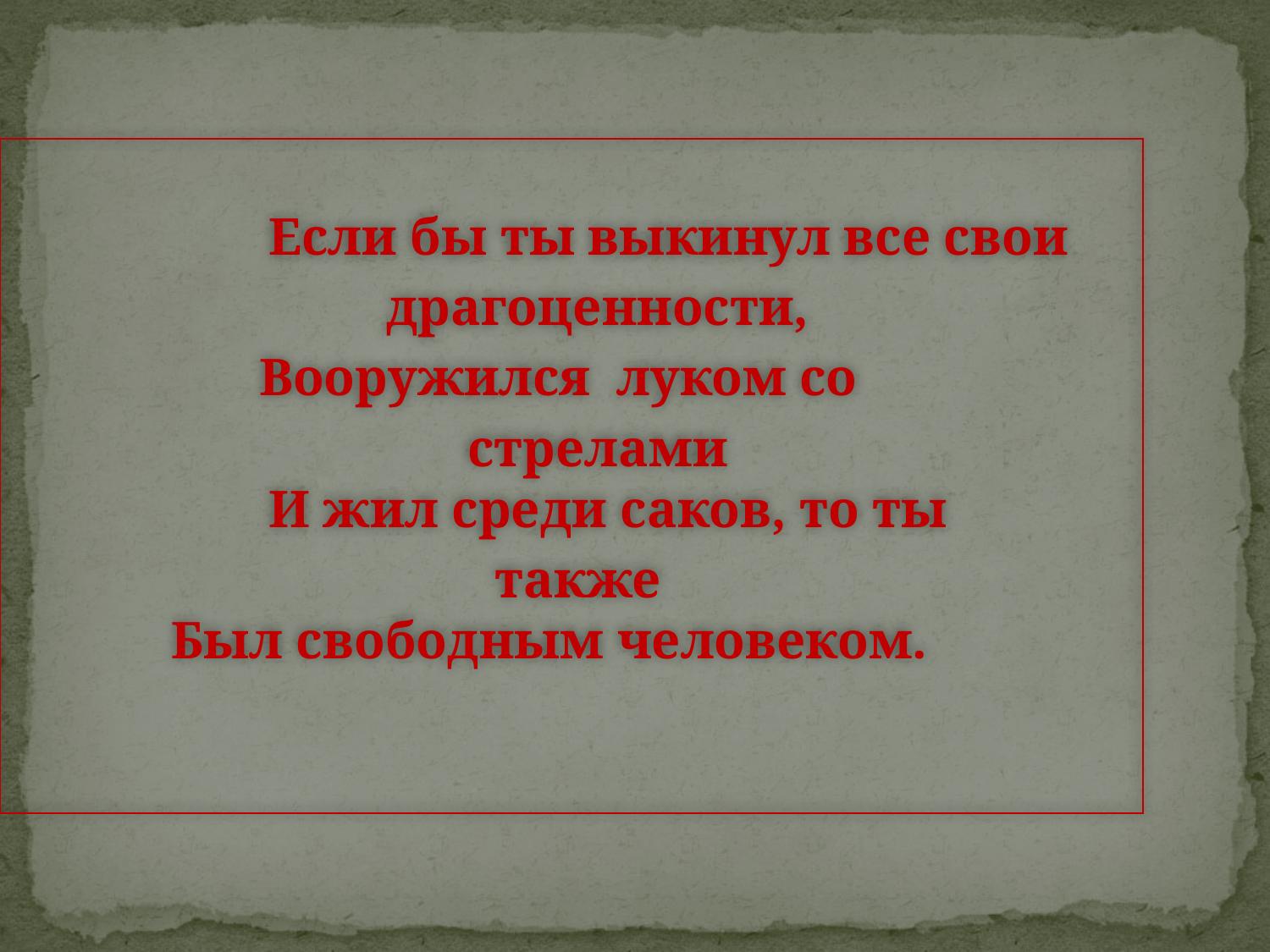

Если бы ты выкинул все свои
    драгоценности,
Вооружился  луком со
     стрелами
    И жил среди саков, то ты
  также
         Был свободным человеком.